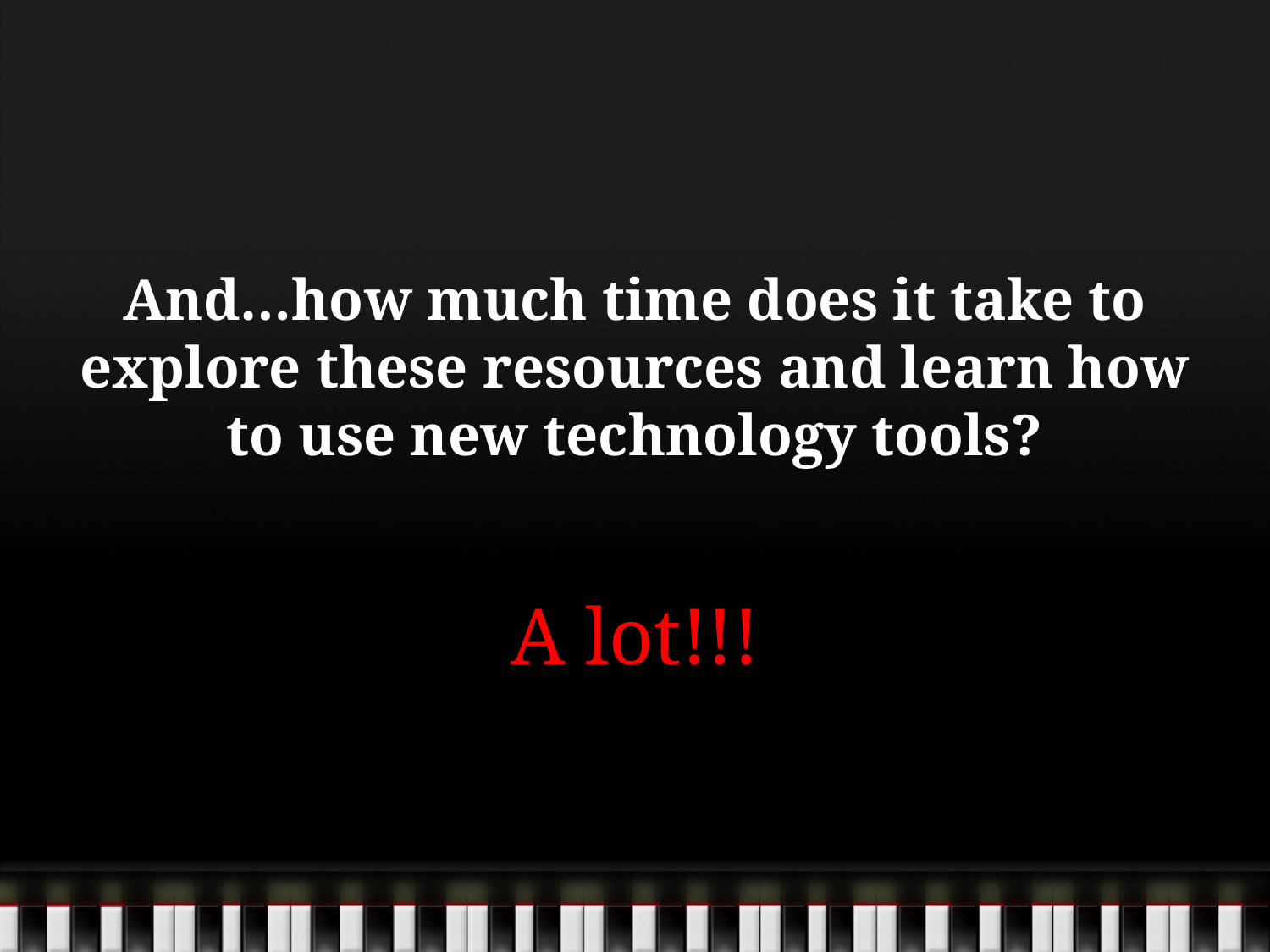

# And…how much time does it take to explore these resources and learn how to use new technology tools?
A lot!!!